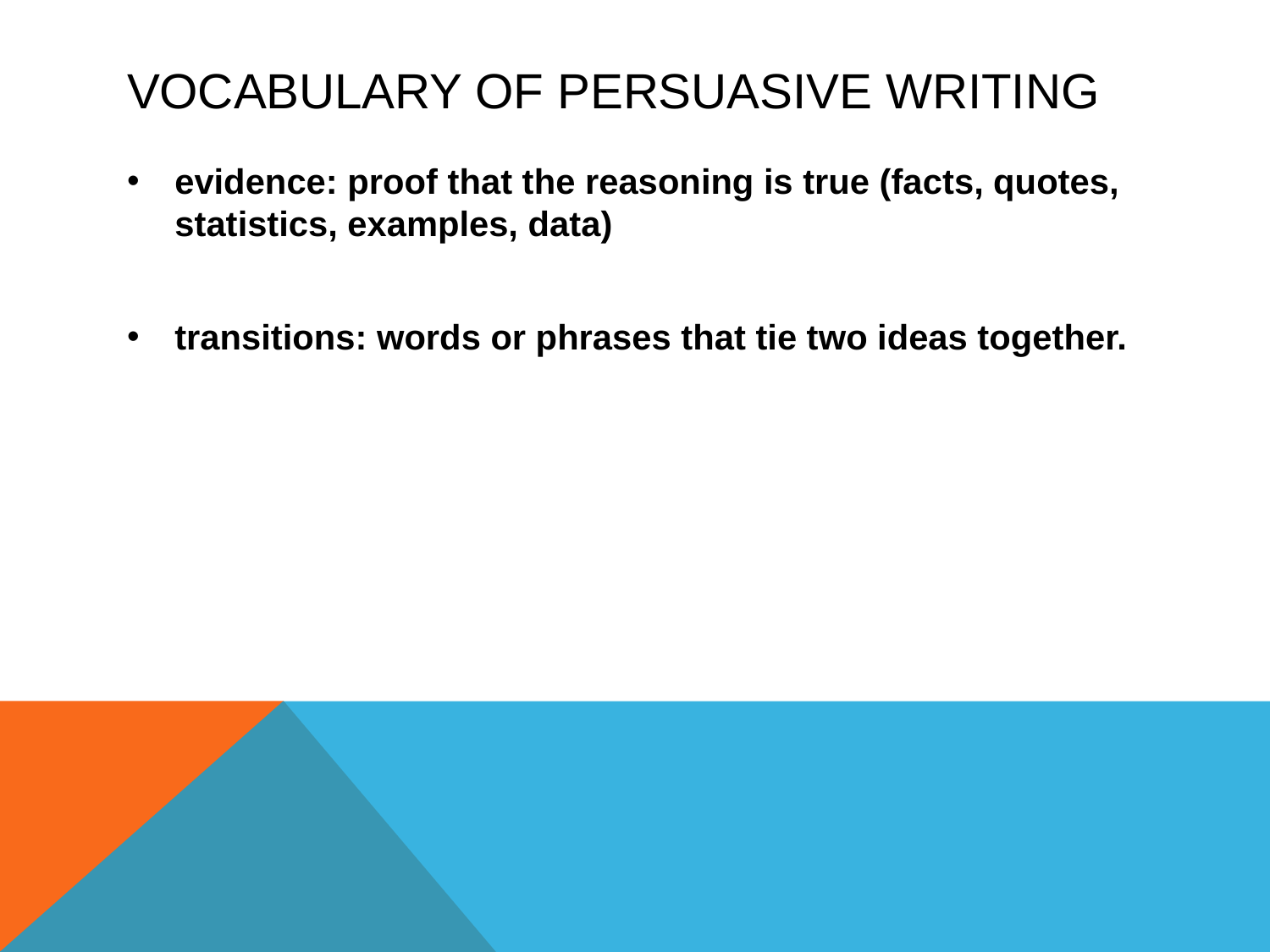

# Vocabulary of Persuasive Writing
evidence: proof that the reasoning is true (facts, quotes, statistics, examples, data)

transitions: words or phrases that tie two ideas together.